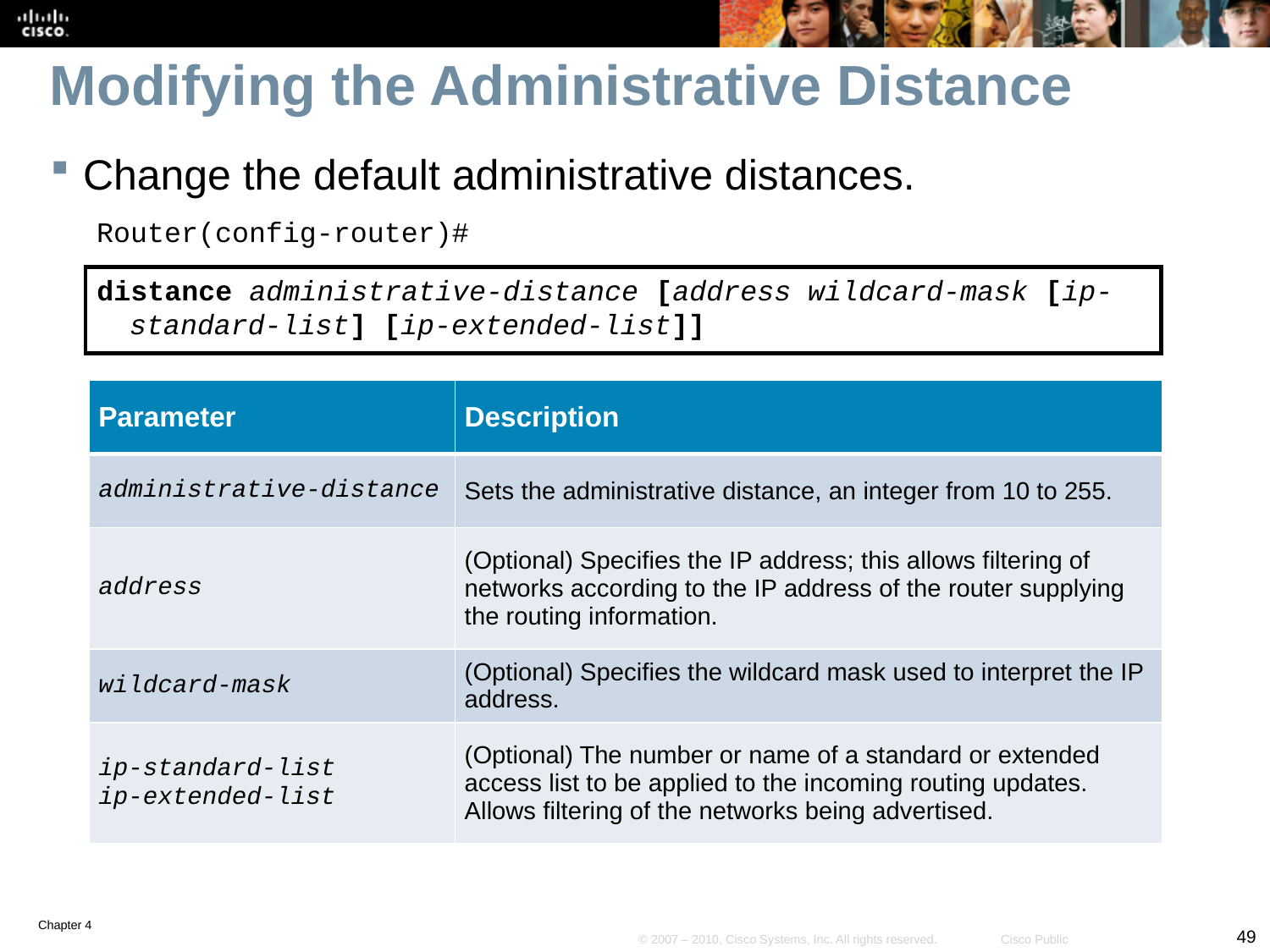

# Modifying the Administrative Distance
Change the default administrative distances.
Router(config-router)#
distance administrative-distance [address wildcard-mask [ip-standard-list] [ip-extended-list]]
| Parameter | Description |
| --- | --- |
| administrative-distance | Sets the administrative distance, an integer from 10 to 255. |
| address | (Optional) Specifies the IP address; this allows filtering of networks according to the IP address of the router supplying the routing information. |
| wildcard-mask | (Optional) Specifies the wildcard mask used to interpret the IP address. |
| ip-standard-list ip-extended-list | (Optional) The number or name of a standard or extended access list to be applied to the incoming routing updates. Allows filtering of the networks being advertised. |